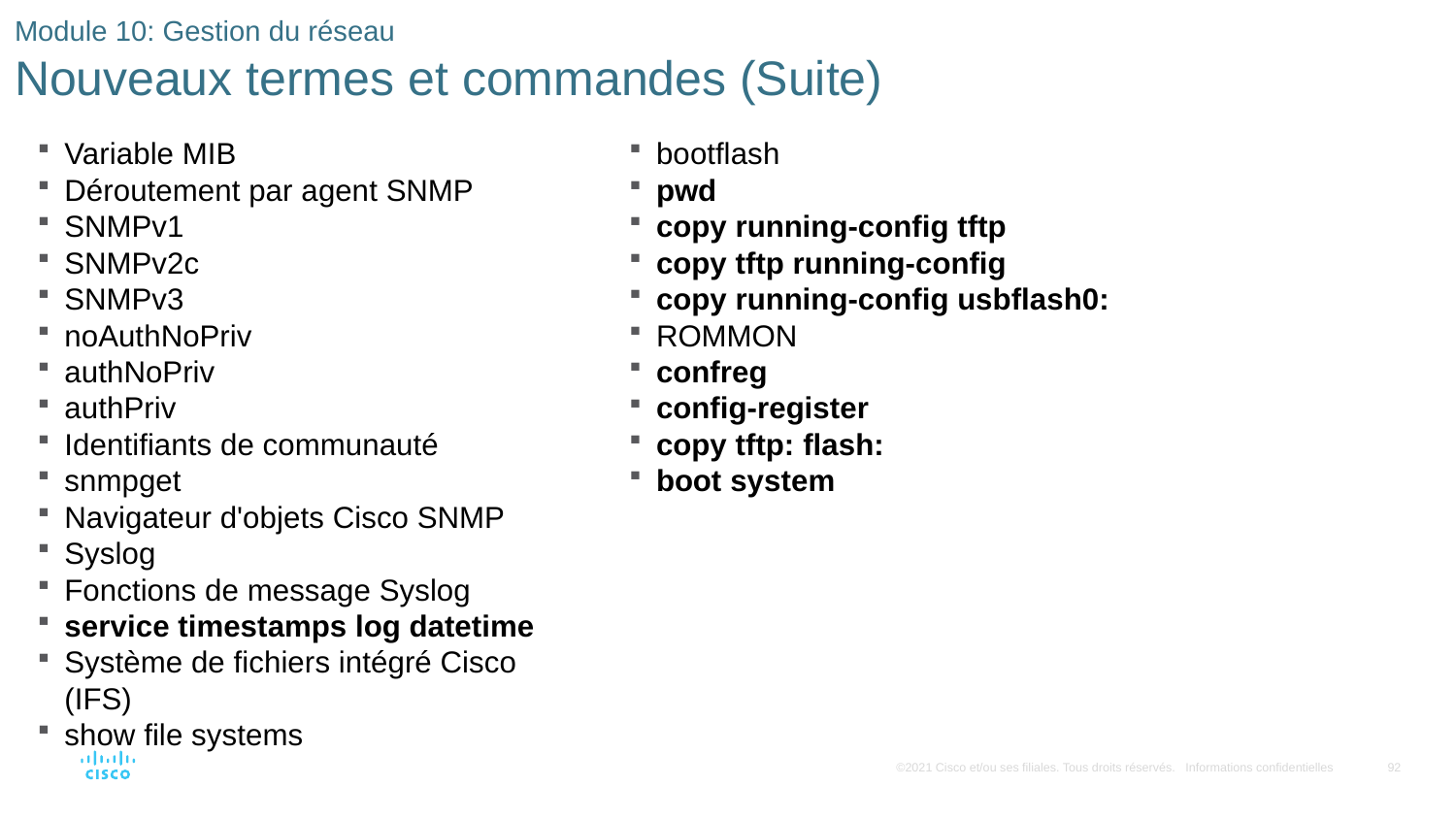

# Module 10: Gestion du réseau Nouveaux termes et commandes (Suite)
bootflash
pwd
copy running-config tftp
copy tftp running-config
copy running-config usbflash0:
ROMMON
confreg
config-register
copy tftp: flash:
boot system

Variable MIB
Déroutement par agent SNMP
SNMPv1
SNMPv2c
SNMPv3
noAuthNoPriv
authNoPriv
authPriv
Identifiants de communauté
snmpget
Navigateur d'objets Cisco SNMP
Syslog
Fonctions de message Syslog
service timestamps log datetime
Système de fichiers intégré Cisco (IFS)
show file systems